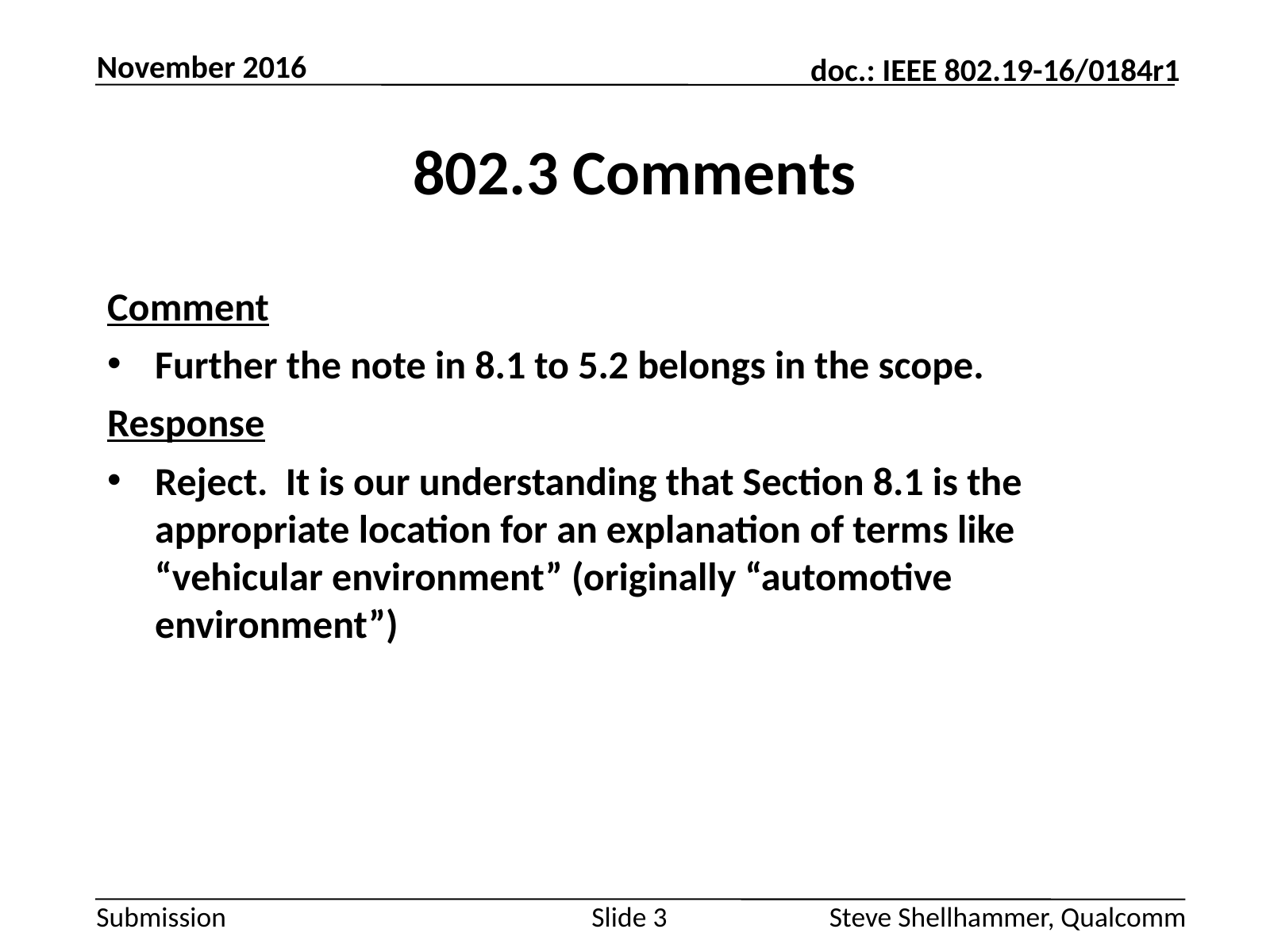

November 2016
# 802.3 Comments
Comment
Further the note in 8.1 to 5.2 belongs in the scope.
Response
Reject.  It is our understanding that Section 8.1 is the appropriate location for an explanation of terms like “vehicular environment” (originally “automotive environment”)
Slide 3
Steve Shellhammer, Qualcomm